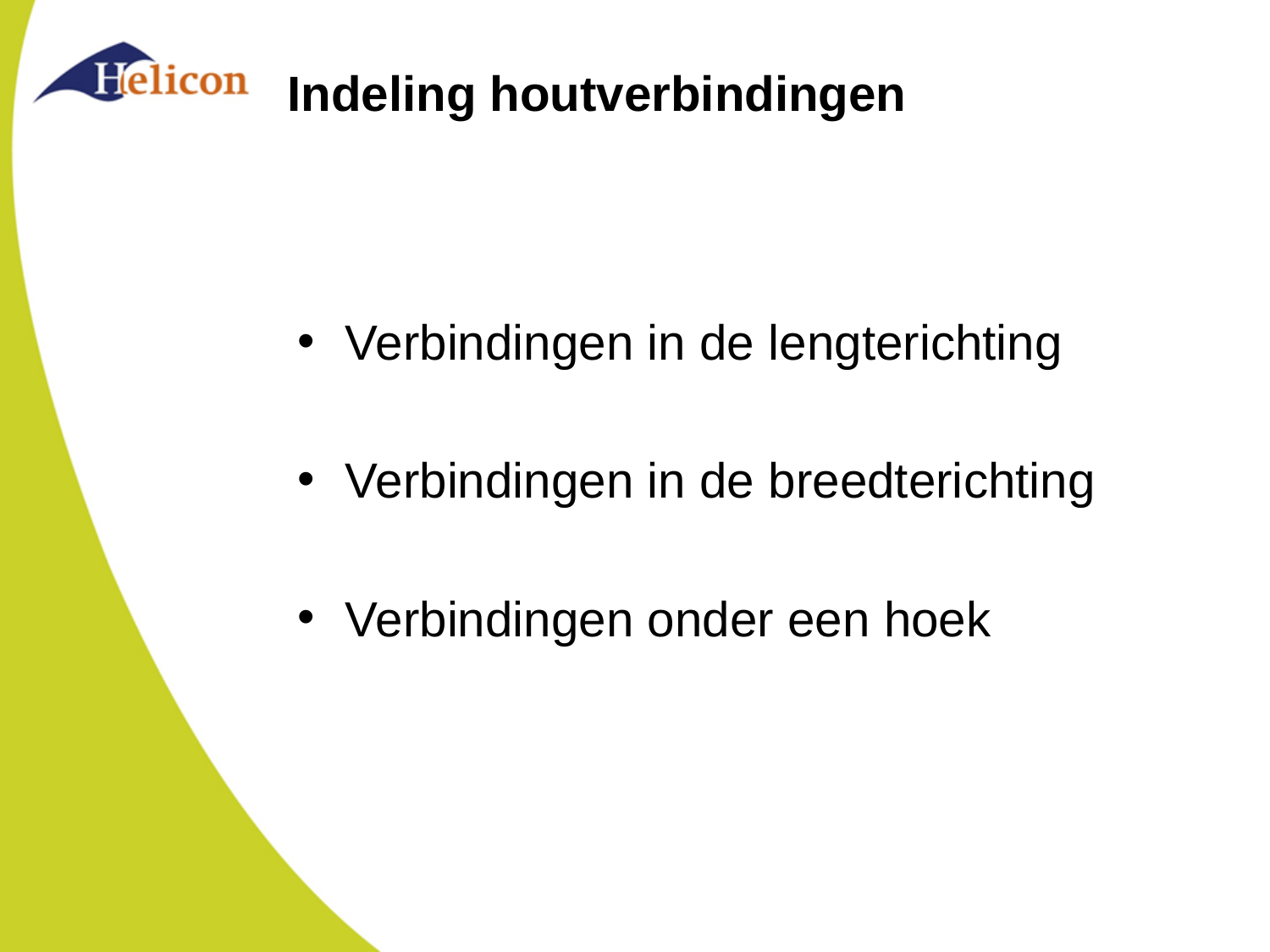

# Indeling houtverbindingen

Verbindingen in de lengterichting

Verbindingen in de breedterichting

Verbindingen onder een hoek